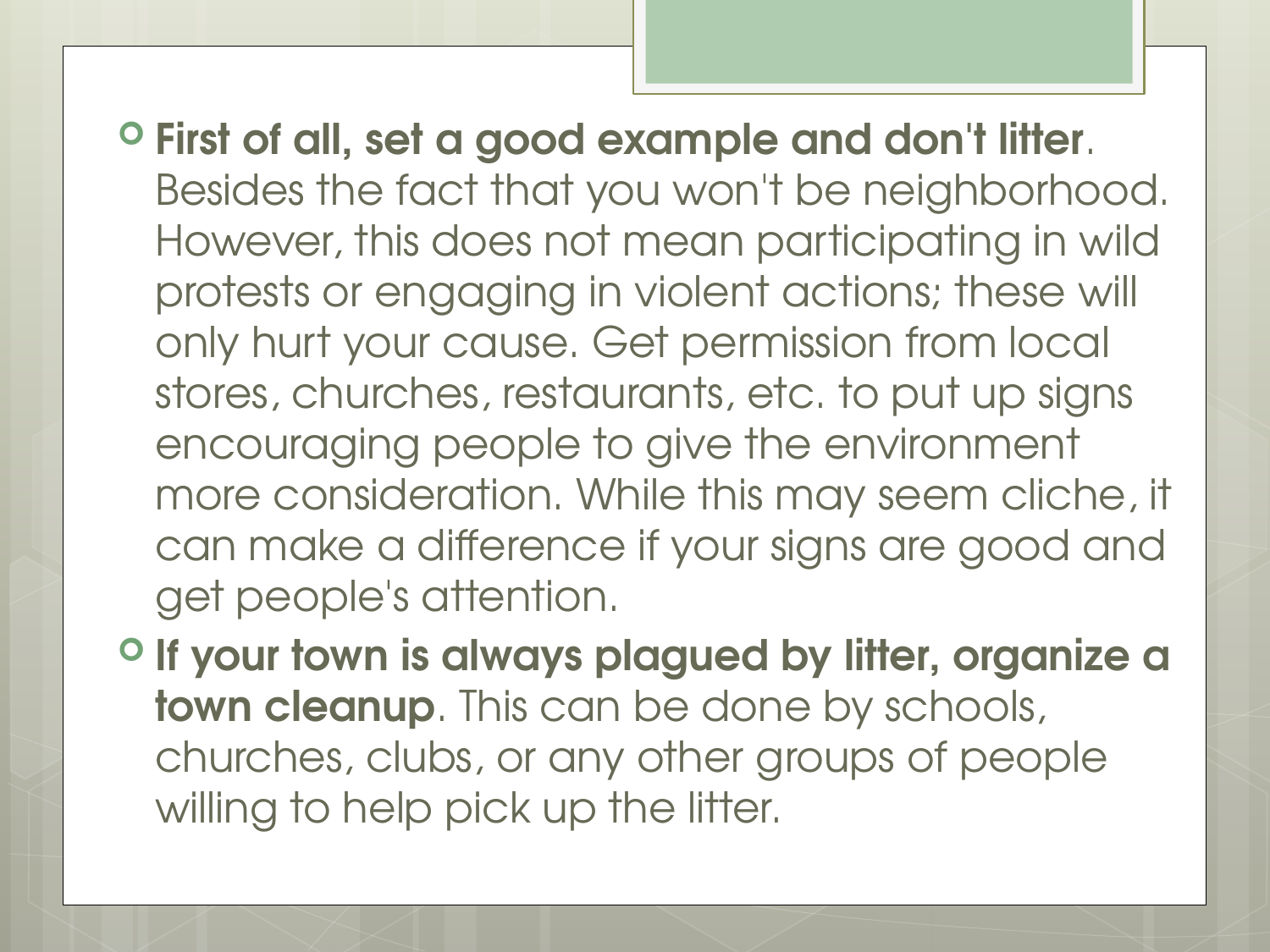

First of all, set a good example and don't litter. Besides the fact that you won't be neighborhood. However, this does not mean participating in wild protests or engaging in violent actions; these will only hurt your cause. Get permission from local stores, churches, restaurants, etc. to put up signs encouraging people to give the environment more consideration. While this may seem cliche, it can make a difference if your signs are good and get people's attention.
If your town is always plagued by litter, organize a town cleanup. This can be done by schools, churches, clubs, or any other groups of people willing to help pick up the litter.